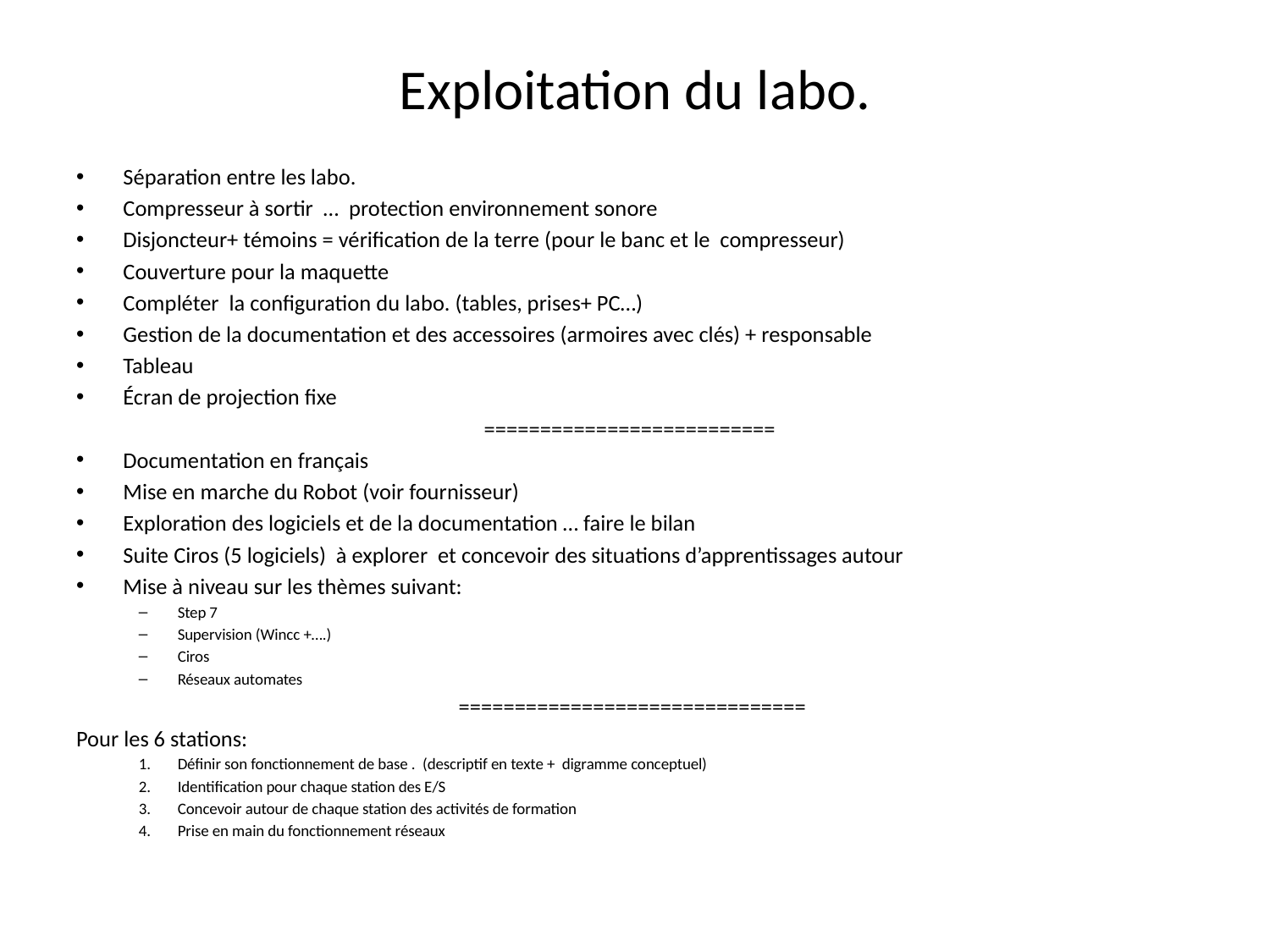

# Exploitation du labo.
Séparation entre les labo.
Compresseur à sortir  …  protection environnement sonore
Disjoncteur+ témoins = vérification de la terre (pour le banc et le  compresseur)
Couverture pour la maquette
Compléter  la configuration du labo. (tables, prises+ PC…)
Gestion de la documentation et des accessoires (armoires avec clés) + responsable
Tableau
Écran de projection fixe
==========================
Documentation en français
Mise en marche du Robot (voir fournisseur)
Exploration des logiciels et de la documentation … faire le bilan
Suite Ciros (5 logiciels)  à explorer  et concevoir des situations d’apprentissages autour
Mise à niveau sur les thèmes suivant:
Step 7
Supervision (Wincc +….)
Ciros
Réseaux automates
 ===============================
Pour les 6 stations:
Définir son fonctionnement de base .  (descriptif en texte +  digramme conceptuel)
Identification pour chaque station des E/S
Concevoir autour de chaque station des activités de formation
Prise en main du fonctionnement réseaux